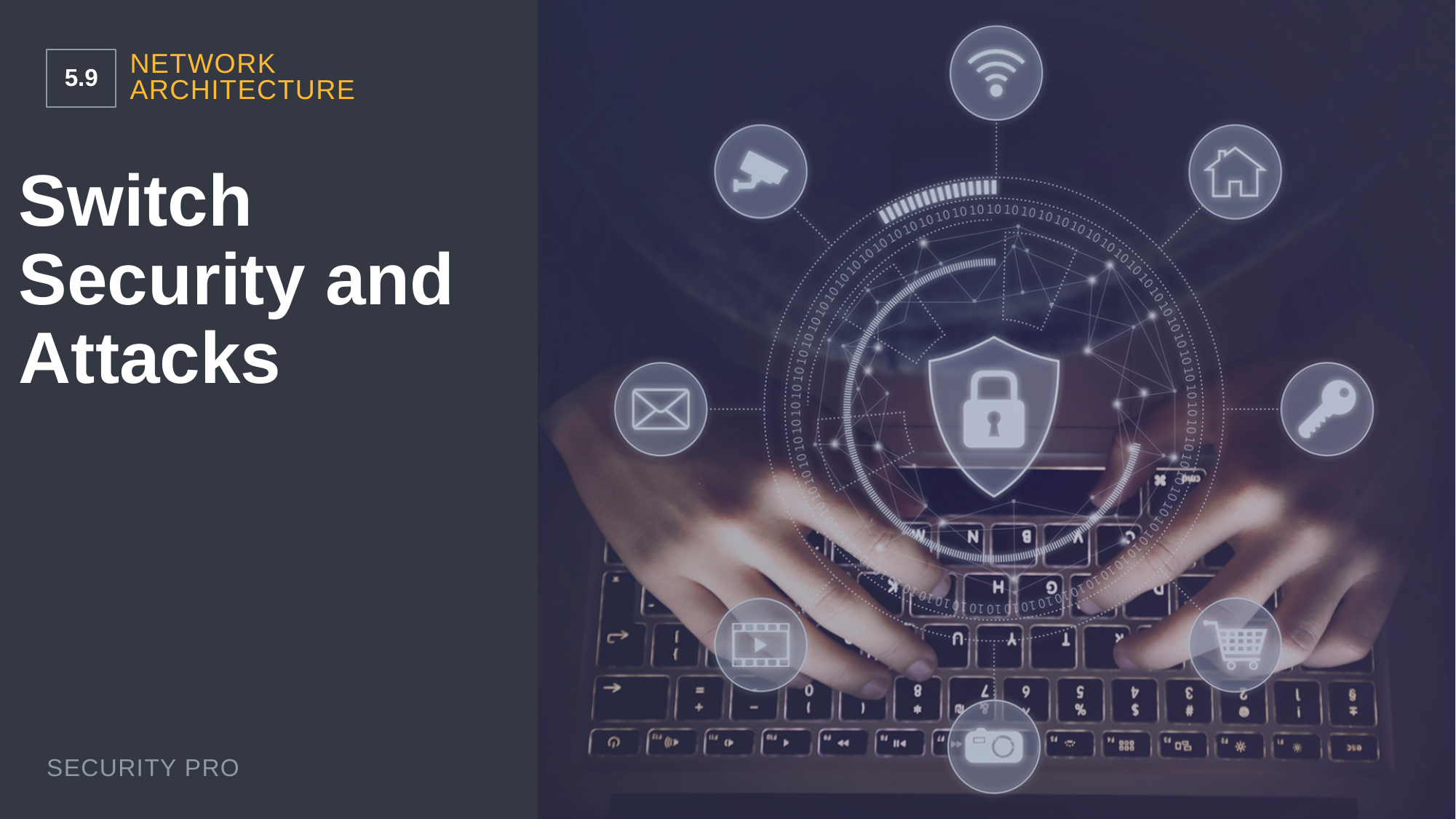

5.9
Network Architecture
# Switch Security and Attacks
Security Pro